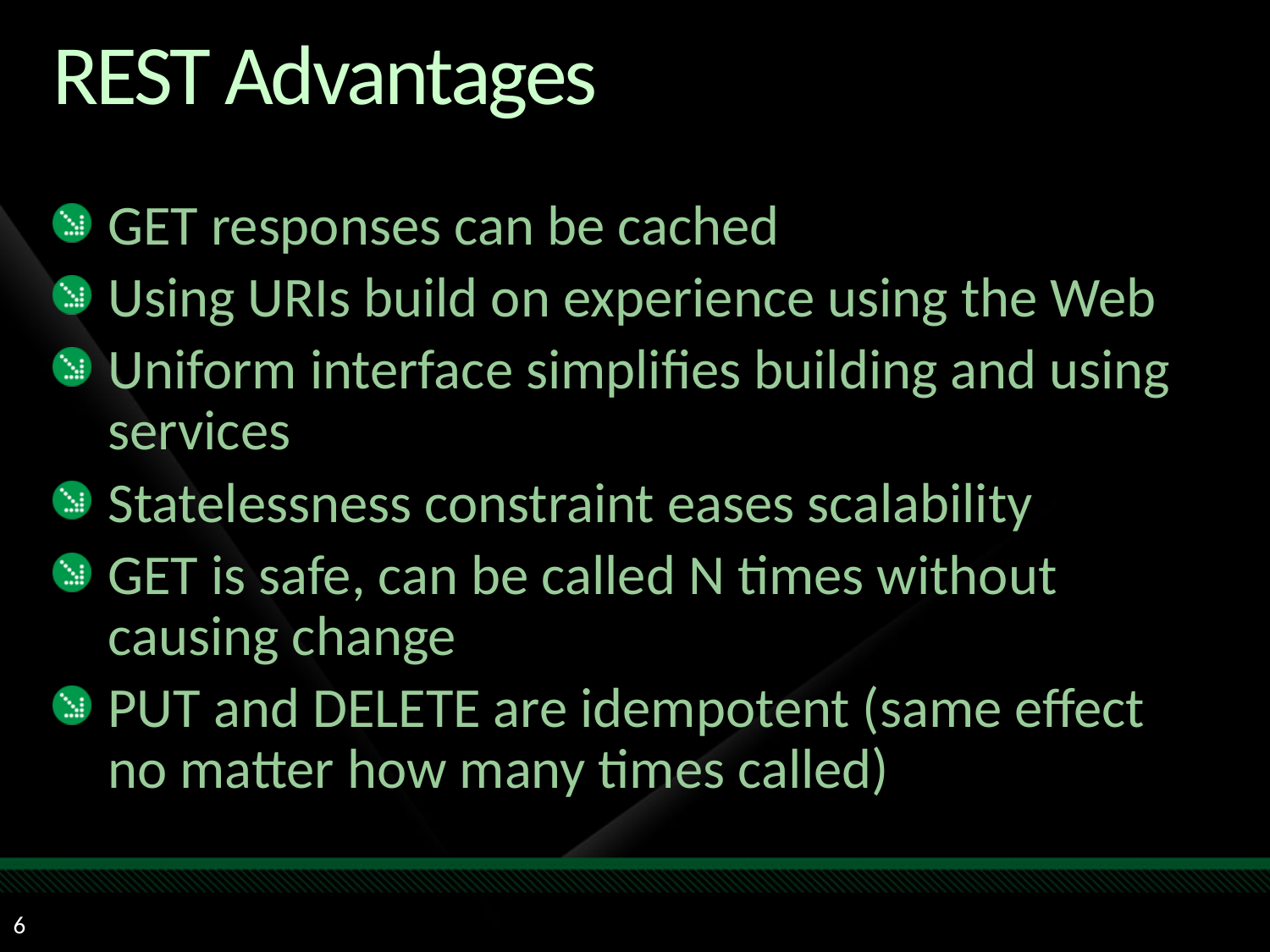

# REST Advantages
GET responses can be cached
Using URIs build on experience using the Web
Uniform interface simplifies building and using services
Statelessness constraint eases scalability
GET is safe, can be called N times without causing change
PUT and DELETE are idempotent (same effect no matter how many times called)